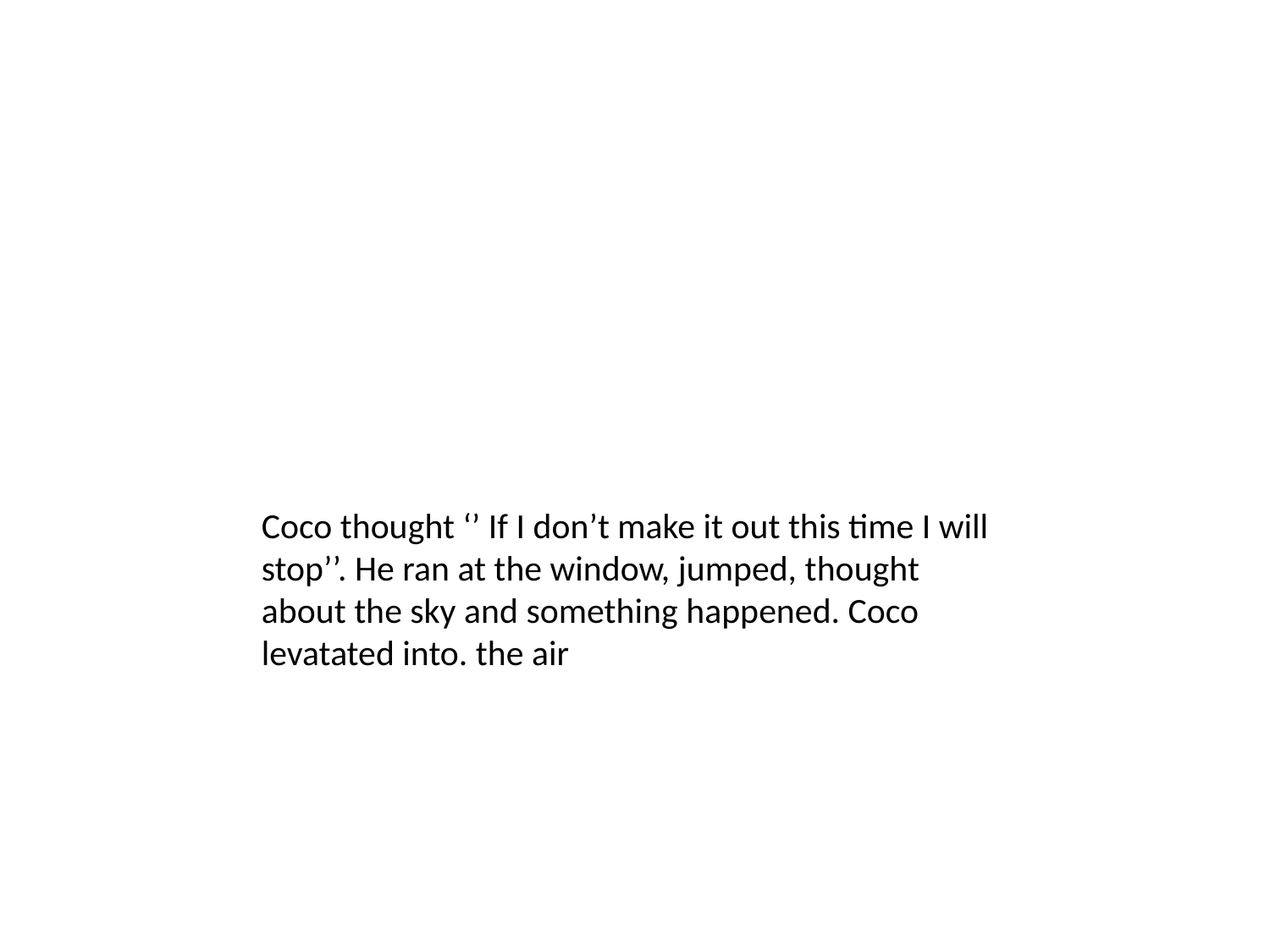

Coco thought ‘’ If I don’t make it out this time I will stop’’. He ran at the window, jumped, thought about the sky and something happened. Coco levatated into. the air